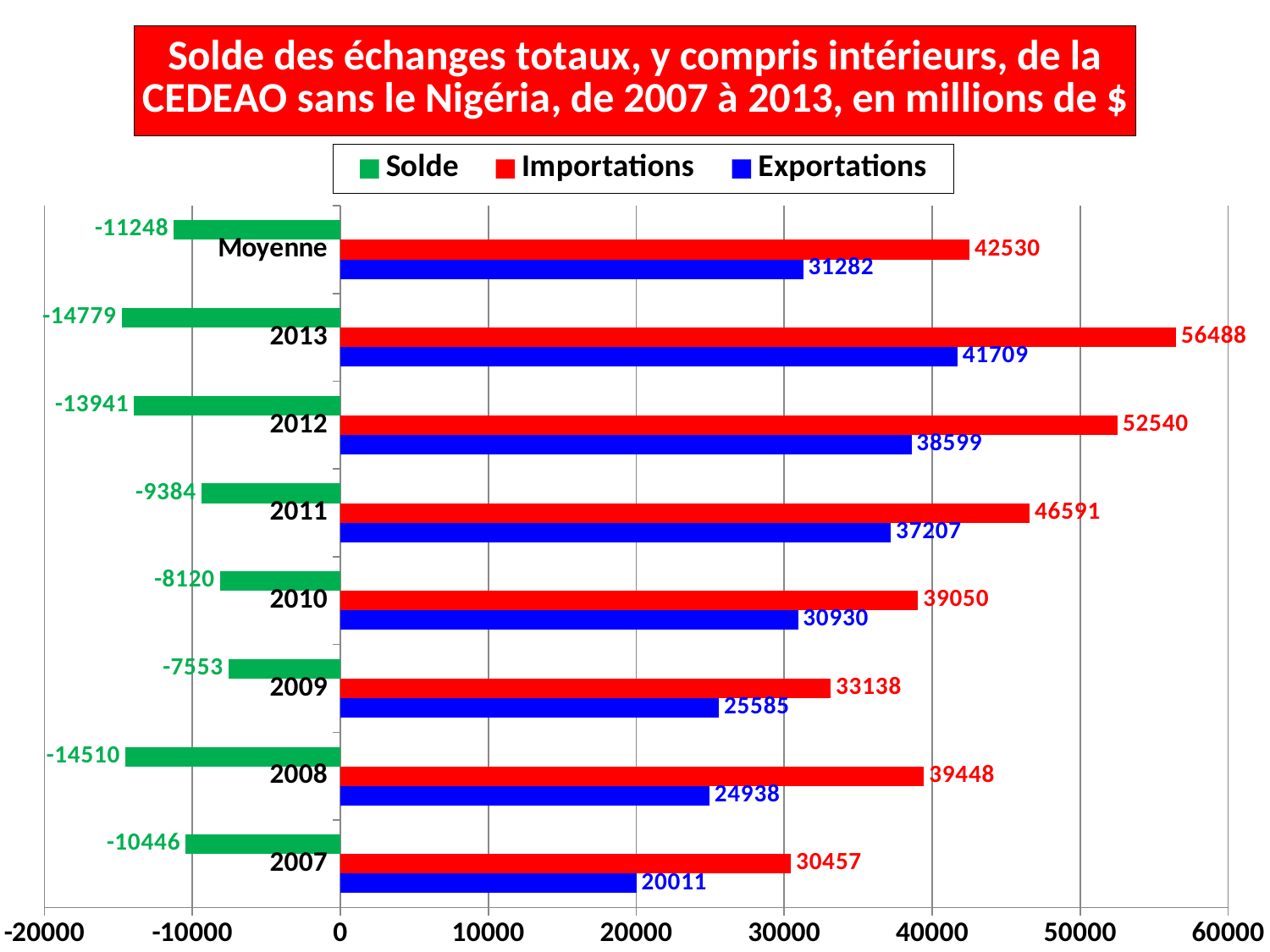

### Chart: Solde des échanges totaux, y compris intérieurs, de la CEDEAO sans le Nigéria, de 2007 à 2013, en millions de $

| Category | Exportations | Importations | Solde |
|---|---|---|---|
| 2007 | 20011.0 | 30457.0 | -10446.0 |
| 2008 | 24938.0 | 39448.0 | -14510.0 |
| 2009 | 25585.0 | 33138.0 | -7553.0 |
| 2010 | 30930.0 | 39050.0 | -8120.0 |
| 2011 | 37207.0 | 46591.0 | -9384.0 |
| 2012 | 38599.0 | 52540.0 | -13941.0 |
| 2013 | 41709.0 | 56488.0 | -14779.0 |
| Moyenne | 31282.0 | 42530.0 | -11248.0 |